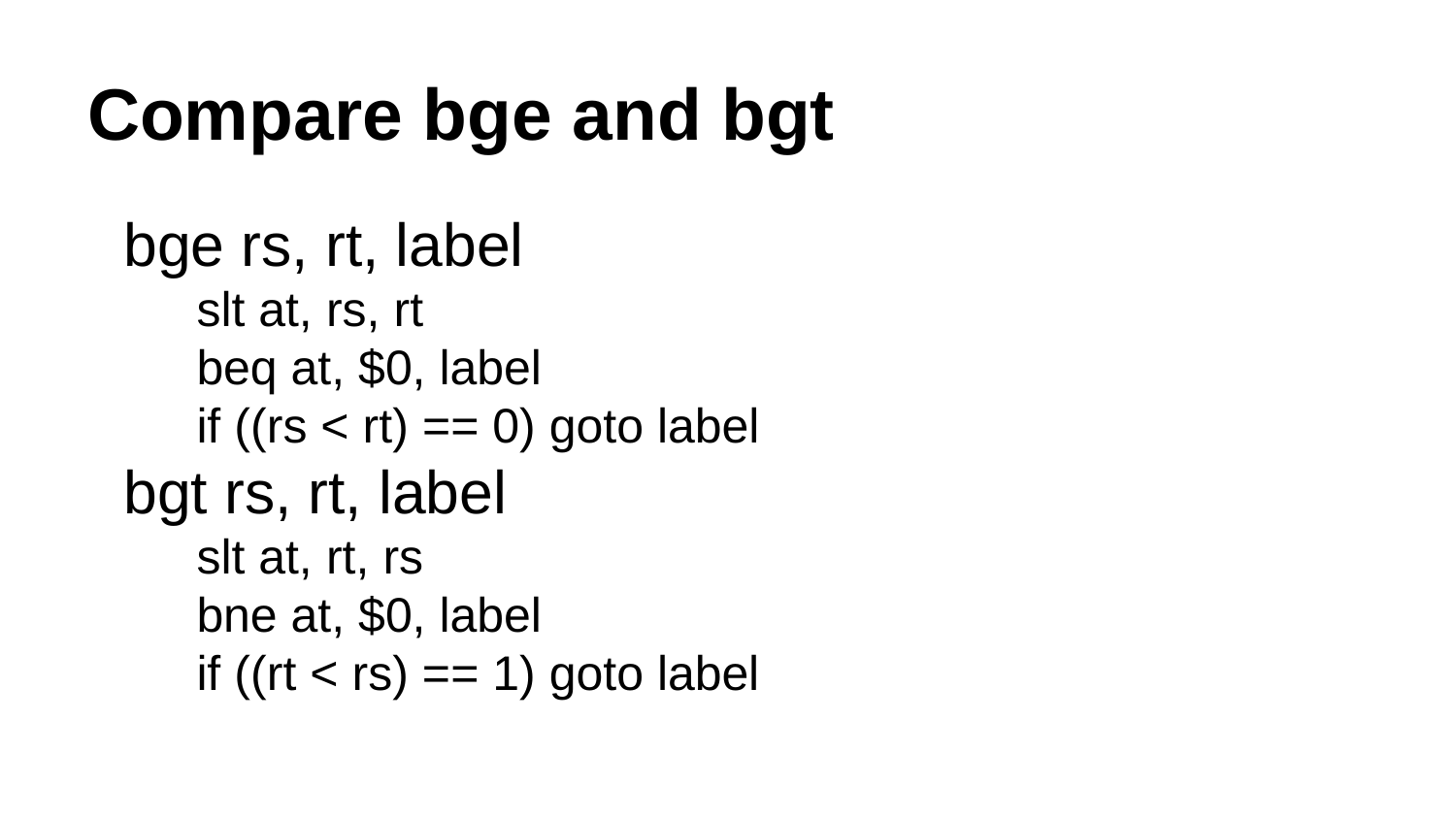

# Compare bge and bgt
bge rs, rt, label
slt at, rs, rt
beq at, $0, label
if ((rs < rt) == 0) goto label
bgt rs, rt, label
slt at, rt, rs
bne at, $0, label
if ((rt < rs) == 1) goto label